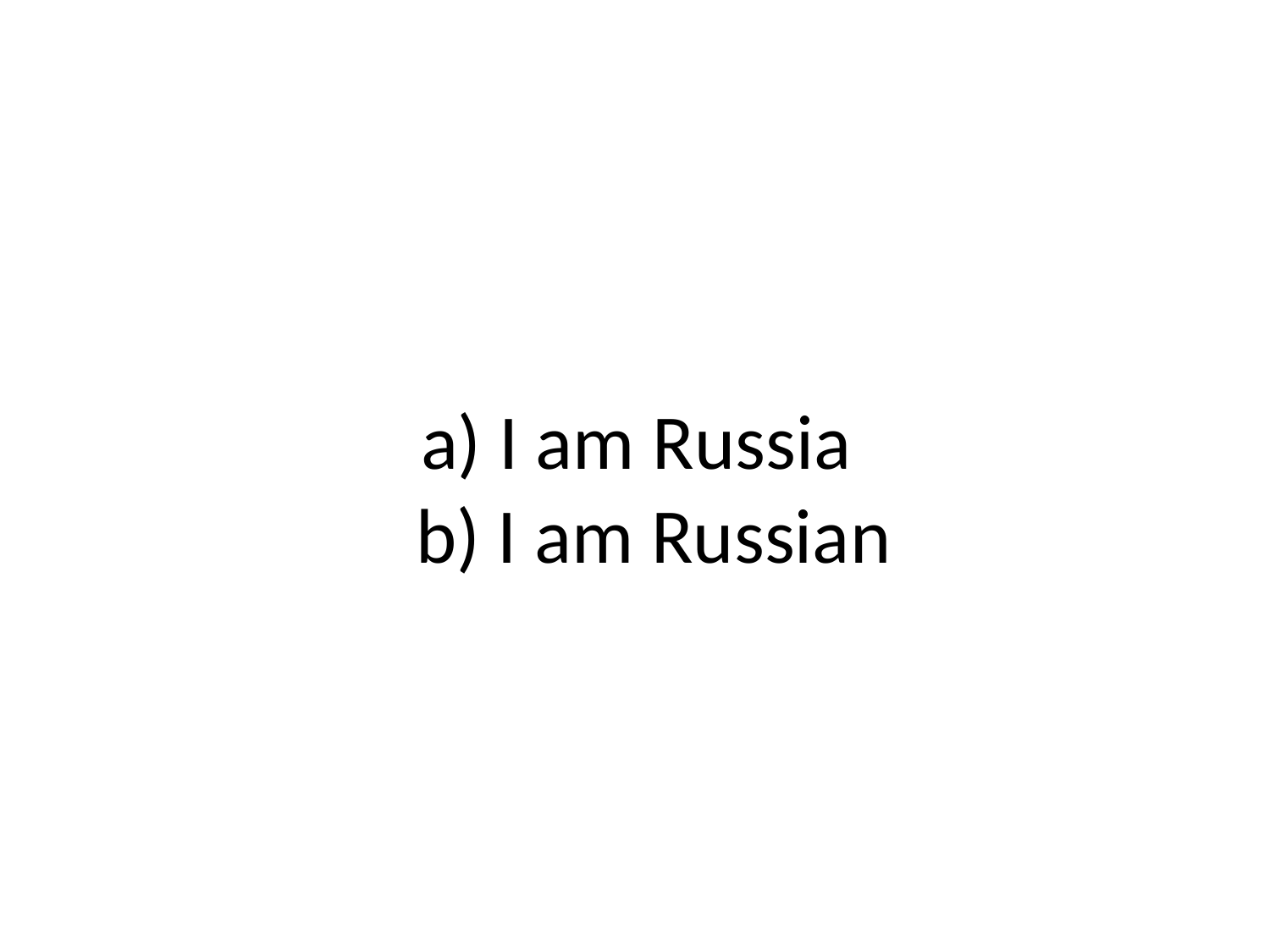

# a) I am Russia b) I am Russian